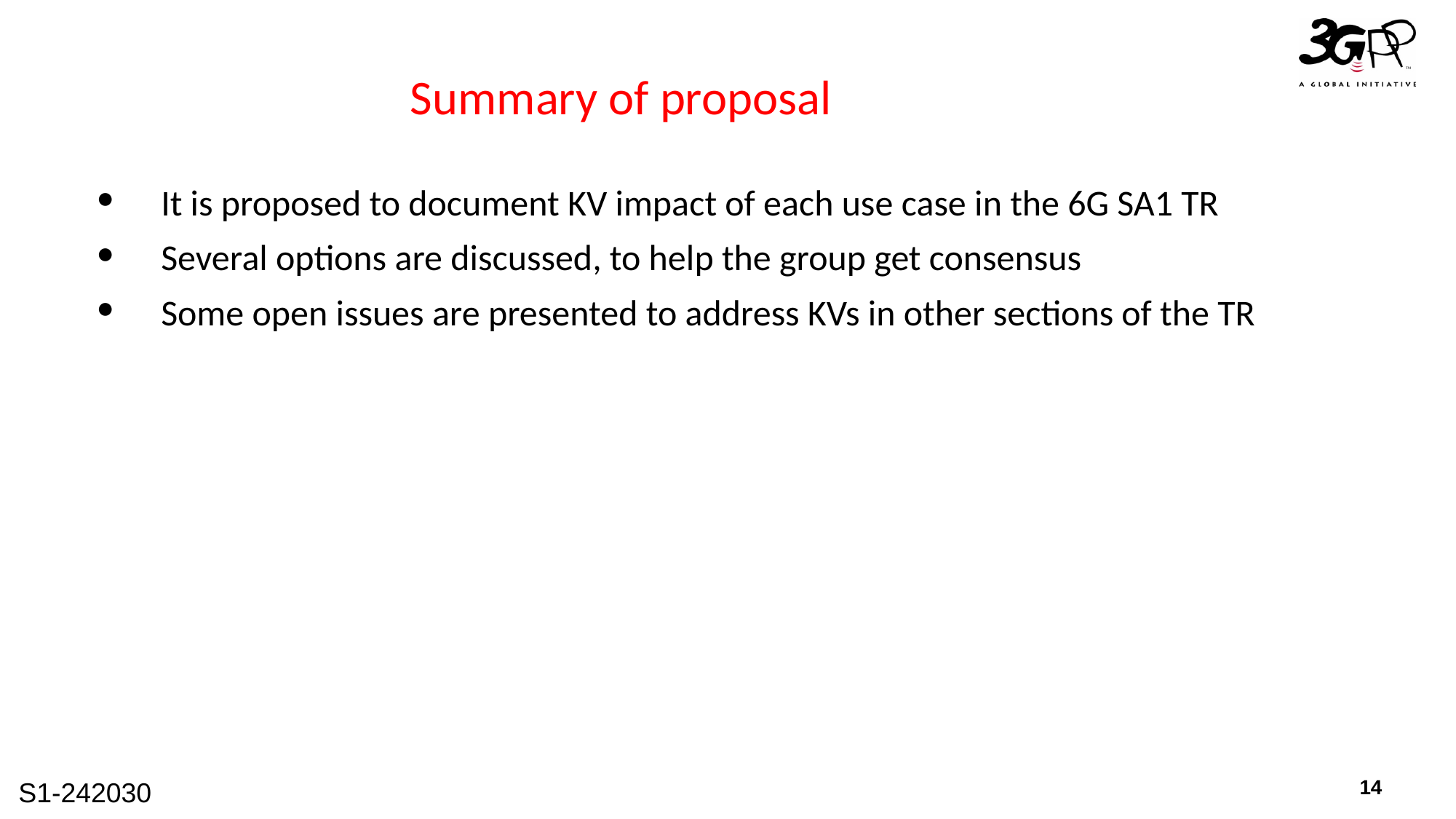

# Summary of proposal
It is proposed to document KV impact of each use case in the 6G SA1 TR
Several options are discussed, to help the group get consensus
Some open issues are presented to address KVs in other sections of the TR